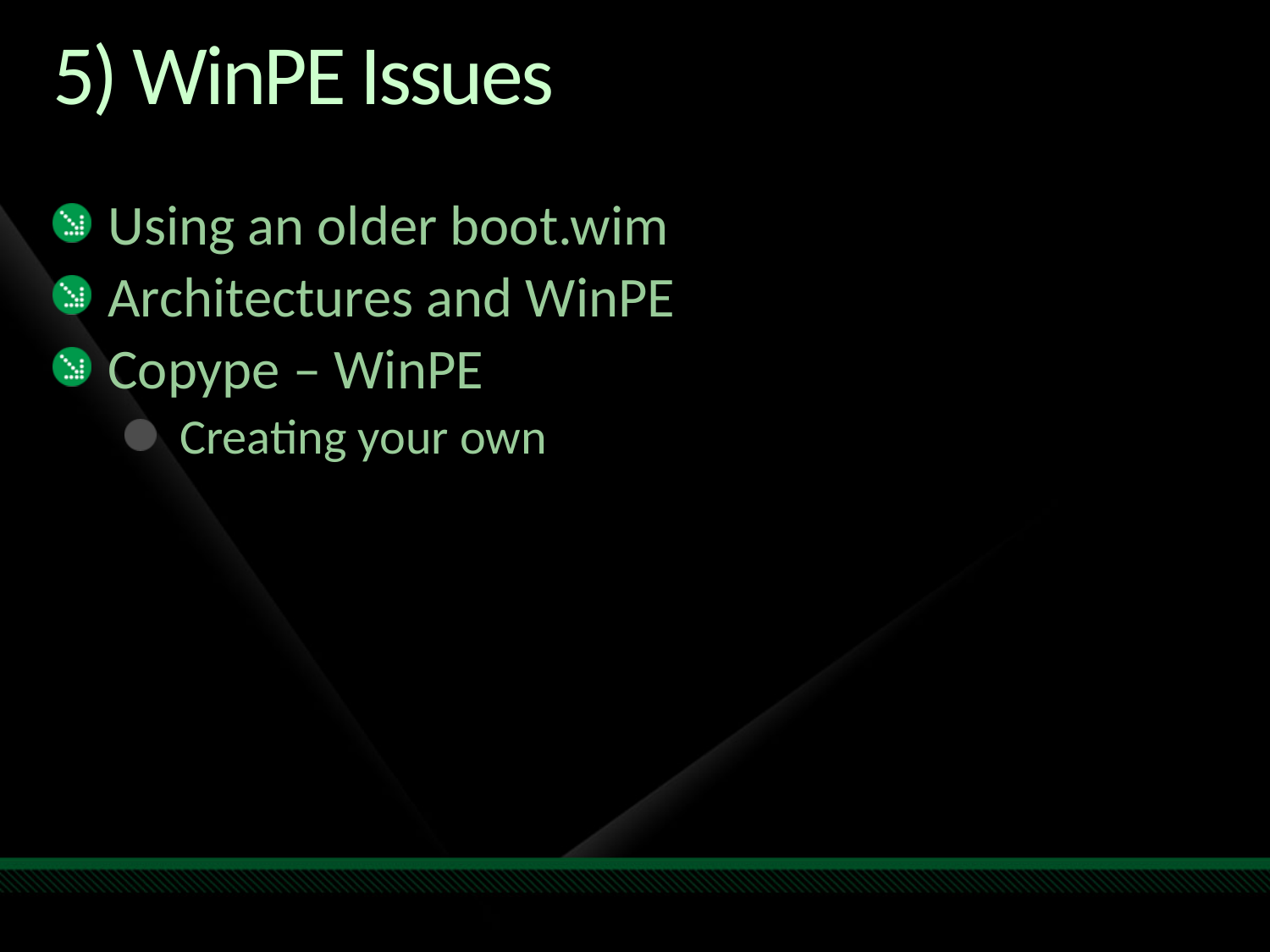

# 5) WinPE Issues
Using an older boot.wim
Architectures and WinPE
Copype – WinPE
Creating your own